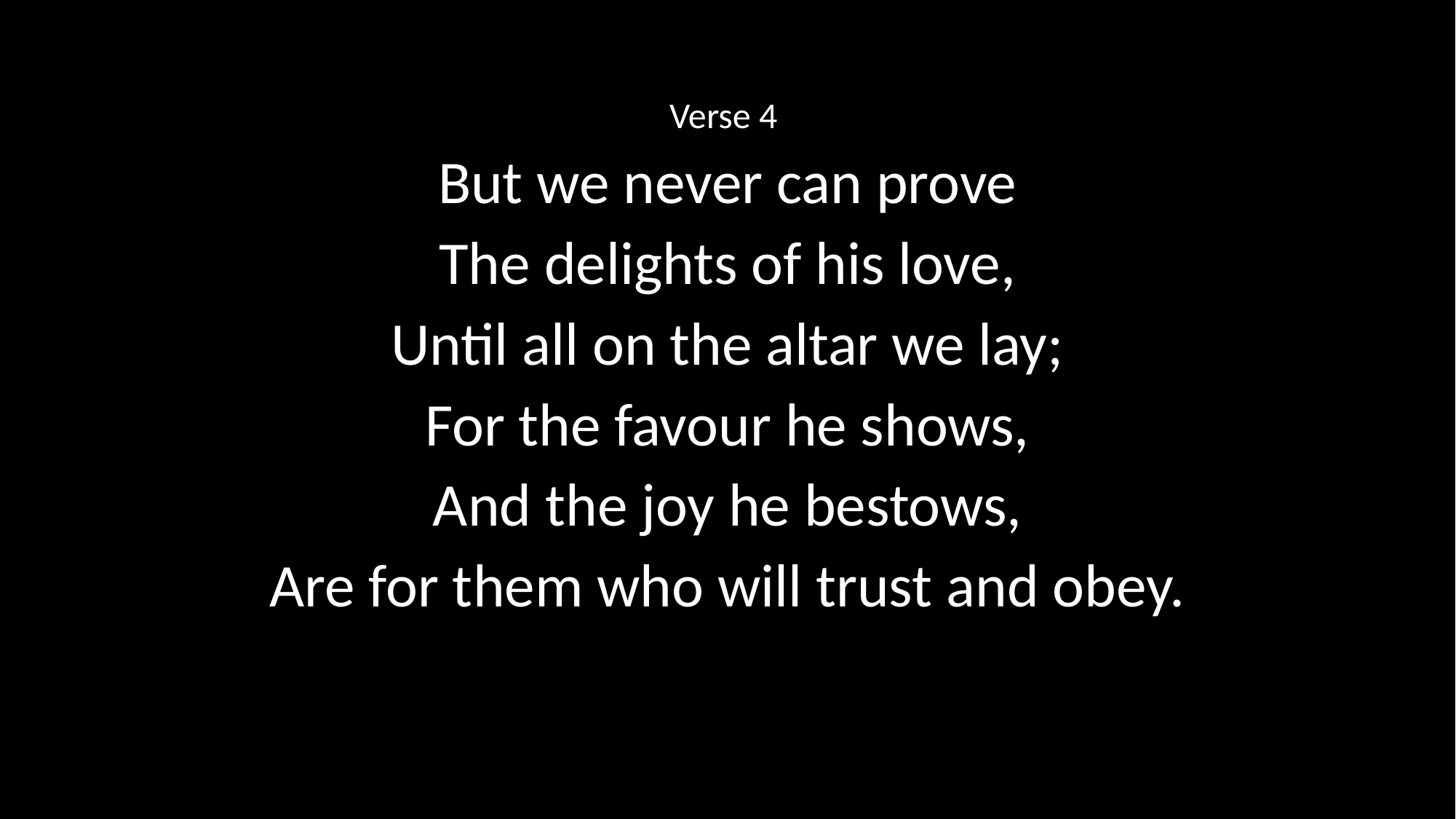

Verse 4
But we never can prove
The delights of his love,
Until all on the altar we lay;
For the favour he shows,
And the joy he bestows,
Are for them who will trust and obey.